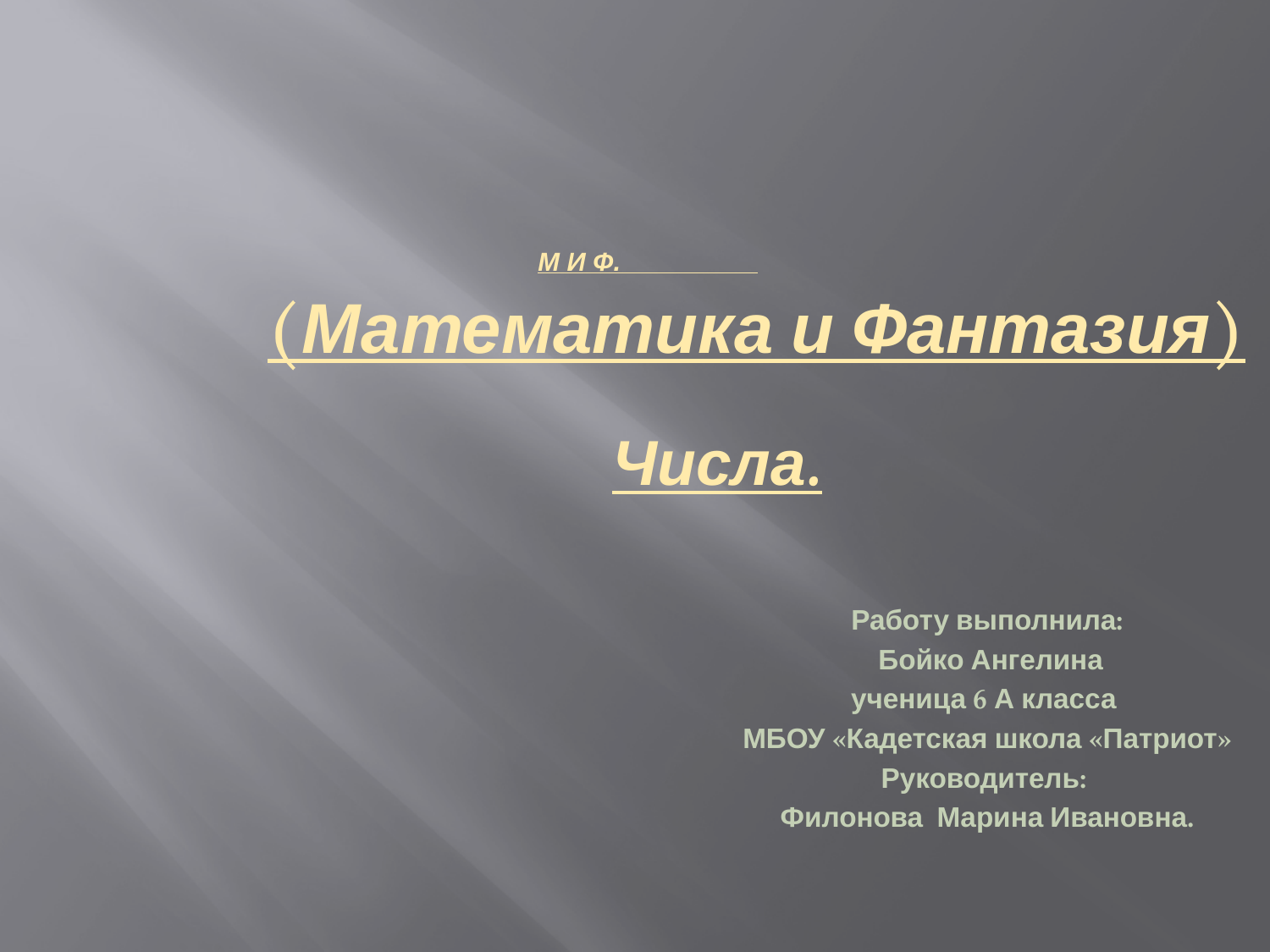

# М и Ф.
(Математика и Фантазия)
Числа.
Работу выполнила:
 Бойко Ангелина
ученица 6 А класса
МБОУ «Кадетская школа «Патриот»
Руководитель:
Филонова  Марина Ивановна.